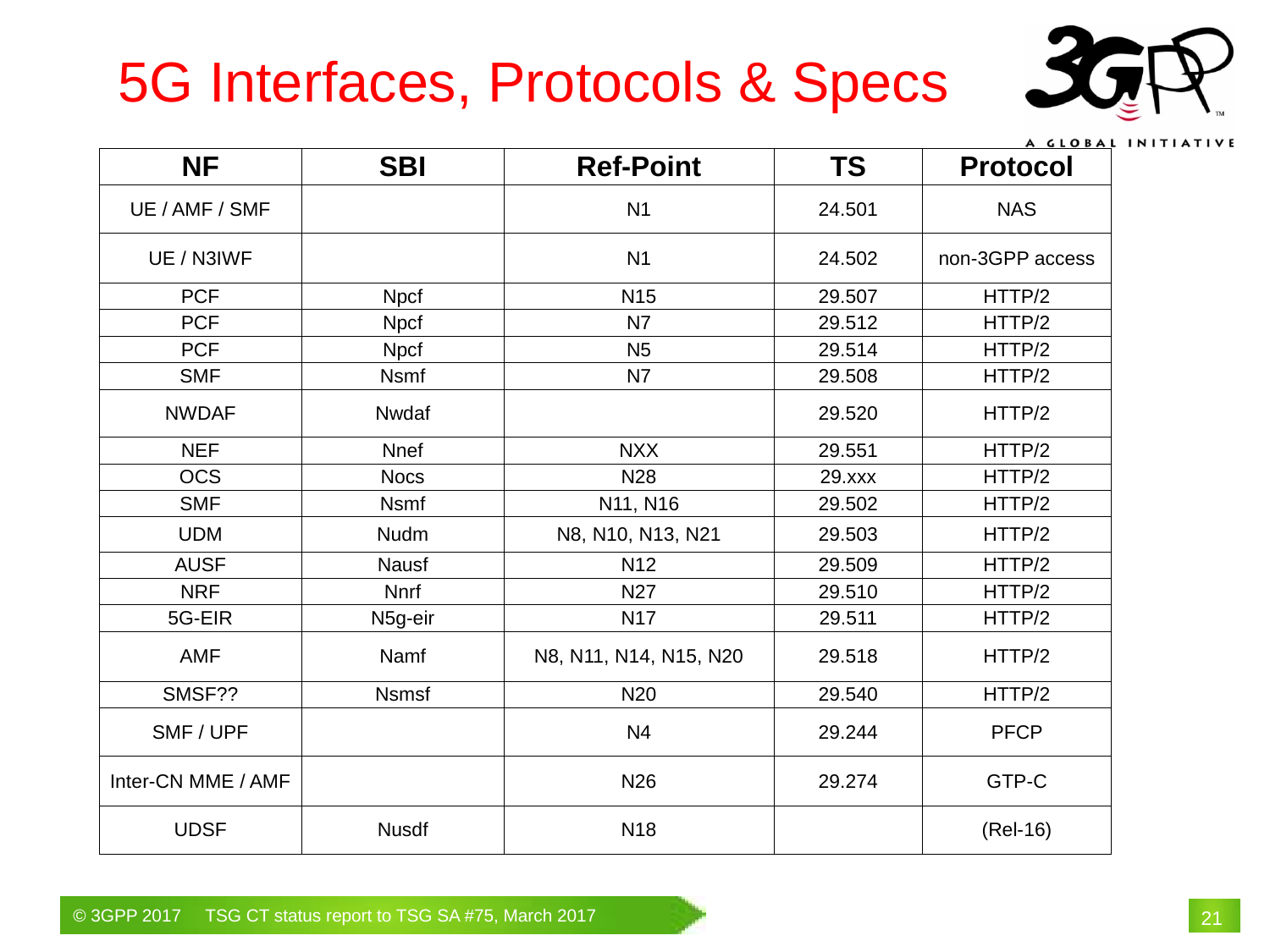

# 5G Interfaces, Protocols & Specs
| NF | SBI | Ref-Point | TS | Protocol |
| --- | --- | --- | --- | --- |
| UE / AMF / SMF |  | N1 | 24.501 | NAS |
| UE / N3IWF |  | N1 | 24.502 | non-3GPP access |
| PCF | Npcf | N15 | 29.507 | HTTP/2 |
| PCF | Npcf | N7 | 29.512 | HTTP/2 |
| PCF | Npcf | N5 | 29.514 | HTTP/2 |
| SMF | Nsmf | N7 | 29.508 | HTTP/2 |
| NWDAF | Nwdaf |  | 29.520 | HTTP/2 |
| NEF | Nnef | NXX | 29.551 | HTTP/2 |
| OCS | Nocs | N28 | 29.xxx | HTTP/2 |
| SMF | Nsmf | N11, N16 | 29.502 | HTTP/2 |
| UDM | Nudm | N8, N10, N13, N21 | 29.503 | HTTP/2 |
| AUSF | Nausf | N12 | 29.509 | HTTP/2 |
| NRF | Nnrf | N27 | 29.510 | HTTP/2 |
| 5G-EIR | N5g-eir | N17 | 29.511 | HTTP/2 |
| AMF | Namf | N8, N11, N14, N15, N20 | 29.518 | HTTP/2 |
| SMSF?? | Nsmsf | N20 | 29.540 | HTTP/2 |
| SMF / UPF |  | N4 | 29.244 | PFCP |
| Inter-CN MME / AMF |  | N26 | 29.274 | GTP-C |
| UDSF | Nusdf | N18 |  | (Rel-16) |

21